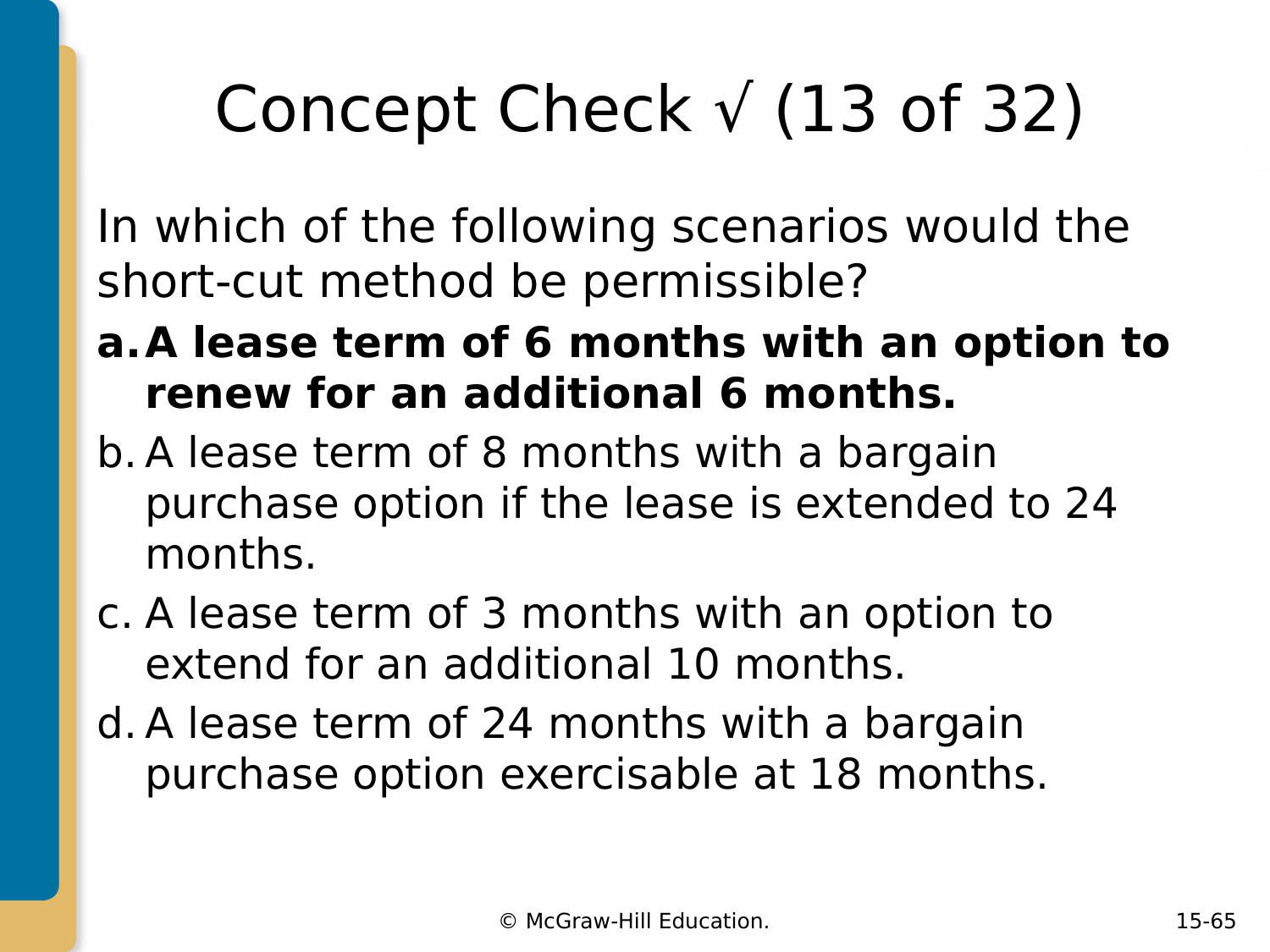

# Concept Check √ (13 of 32)
In which of the following scenarios would the short-cut method be permissible?
A lease term of 6 months with an option to renew for an additional 6 months.
A lease term of 8 months with a bargain purchase option if the lease is extended to 24 months.
A lease term of 3 months with an option to extend for an additional 10 months.
A lease term of 24 months with a bargain purchase option exercisable at 18 months.